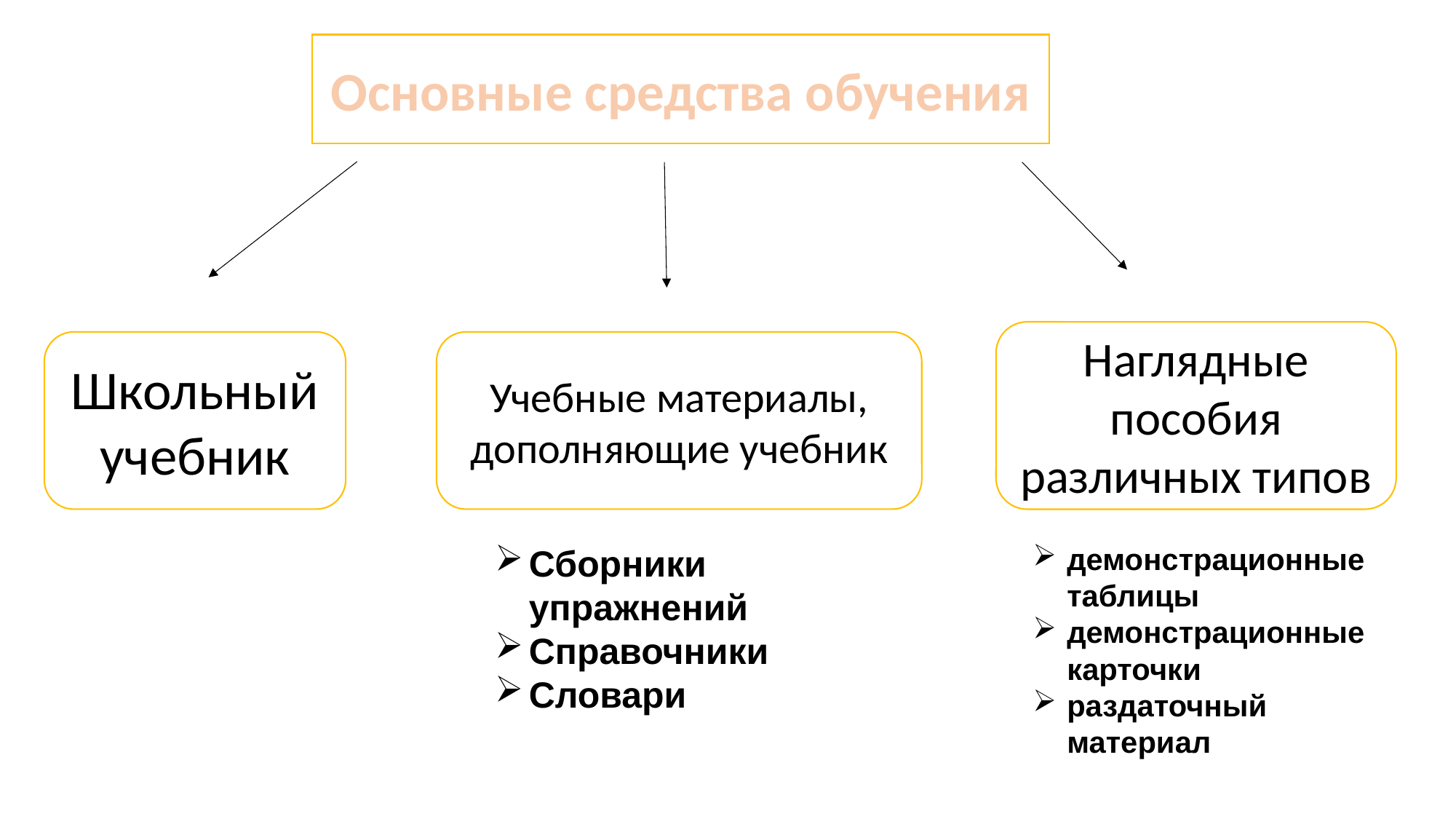

Основные средства обучения
Наглядные пособия различных типов
Учебные материалы, дополняющие учебник
Школьный учебник
Сборники упражнений
Справочники
Словари
демонстрационные таблицы
демонстрационные карточки
раздаточный материал